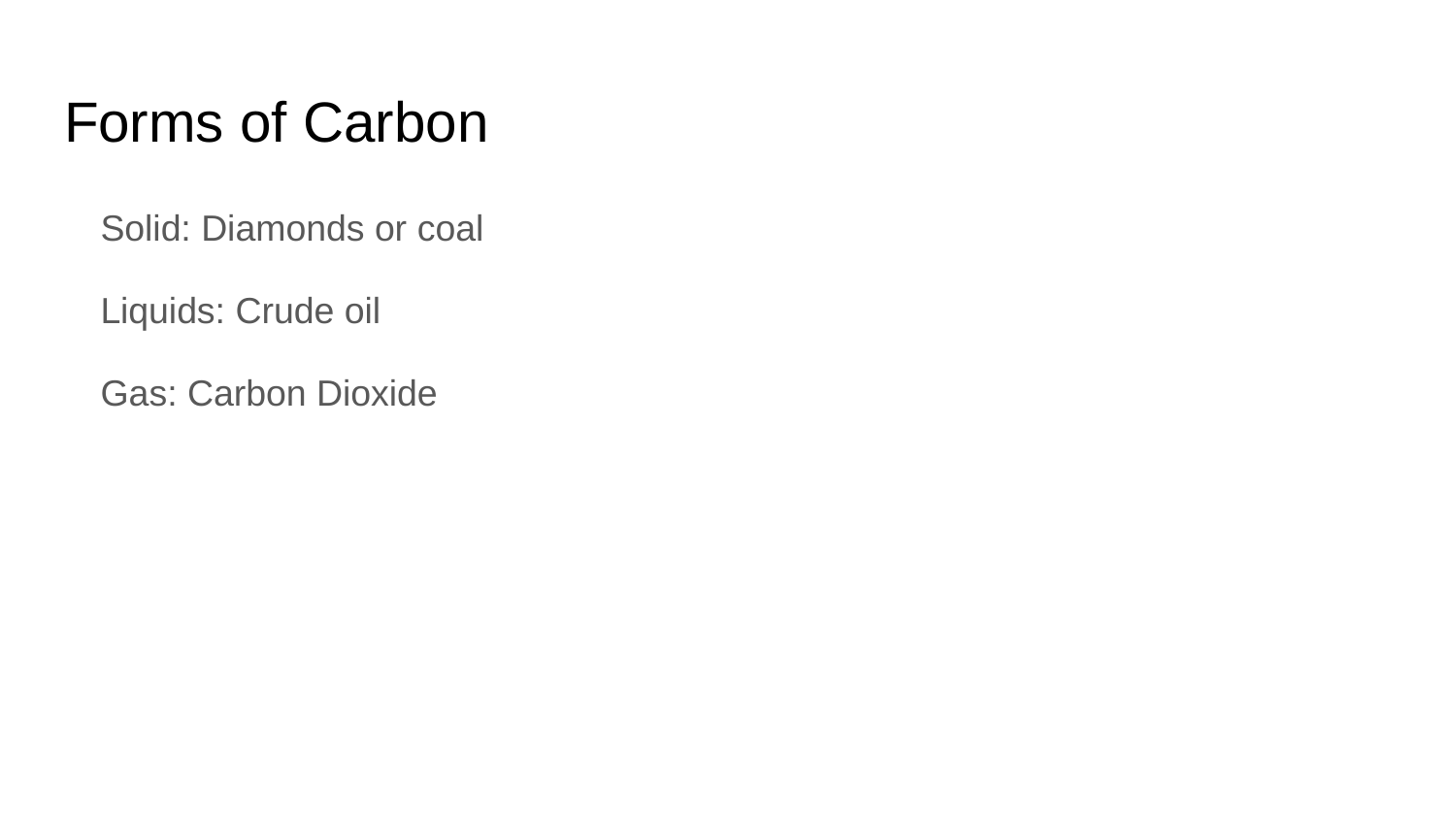

# Forms of Carbon
Solid: Diamonds or coal
Liquids: Crude oil
Gas: Carbon Dioxide